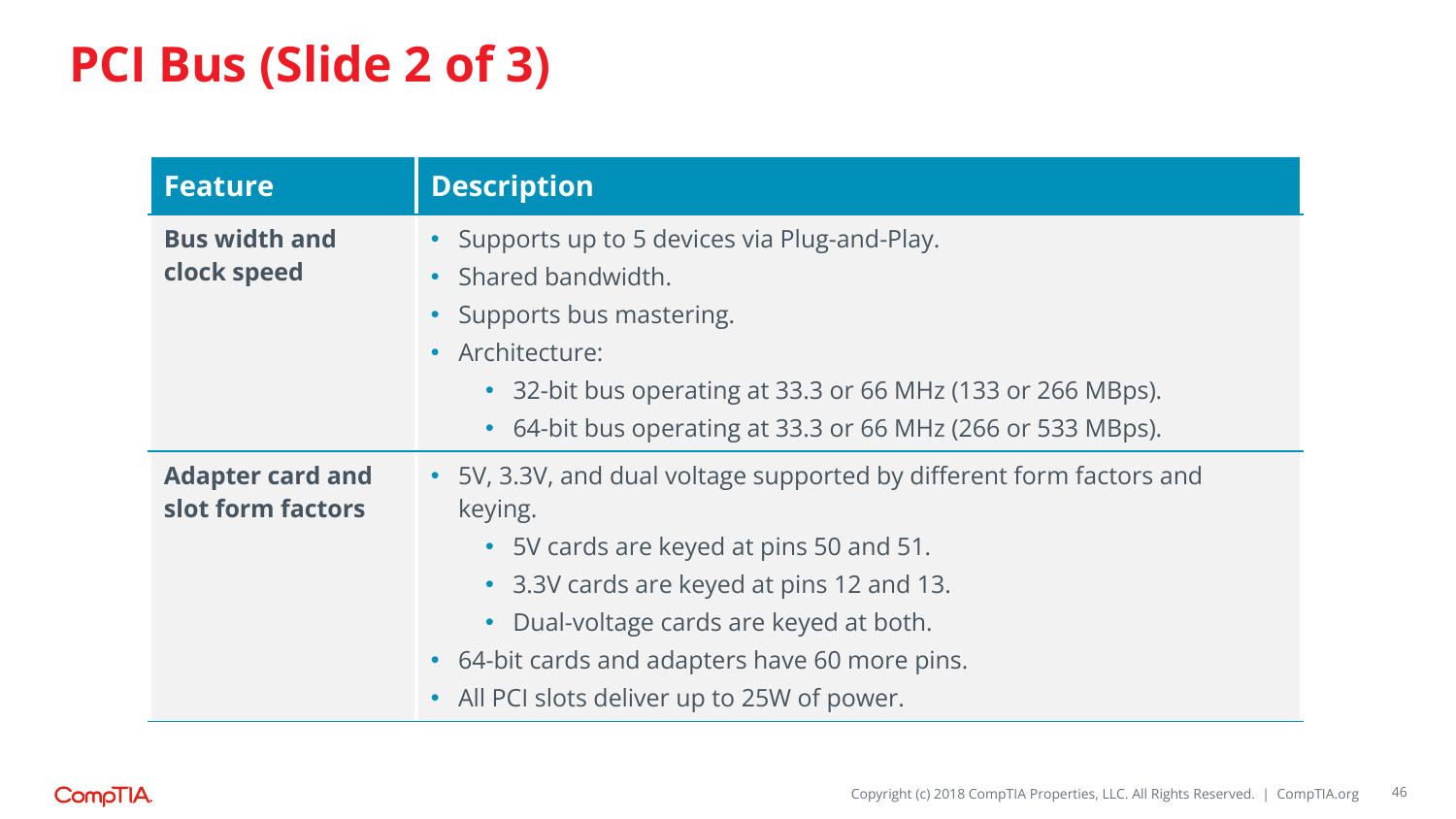

# PCI Bus (Slide 2 of 3)
| Feature | Description |
| --- | --- |
| Bus width and clock speed | Supports up to 5 devices via Plug-and-Play. Shared bandwidth. Supports bus mastering. Architecture: 32-bit bus operating at 33.3 or 66 MHz (133 or 266 MBps). 64-bit bus operating at 33.3 or 66 MHz (266 or 533 MBps). |
| Adapter card and slot form factors | 5V, 3.3V, and dual voltage supported by different form factors and keying. 5V cards are keyed at pins 50 and 51. 3.3V cards are keyed at pins 12 and 13. Dual-voltage cards are keyed at both. 64-bit cards and adapters have 60 more pins. All PCI slots deliver up to 25W of power. |
46